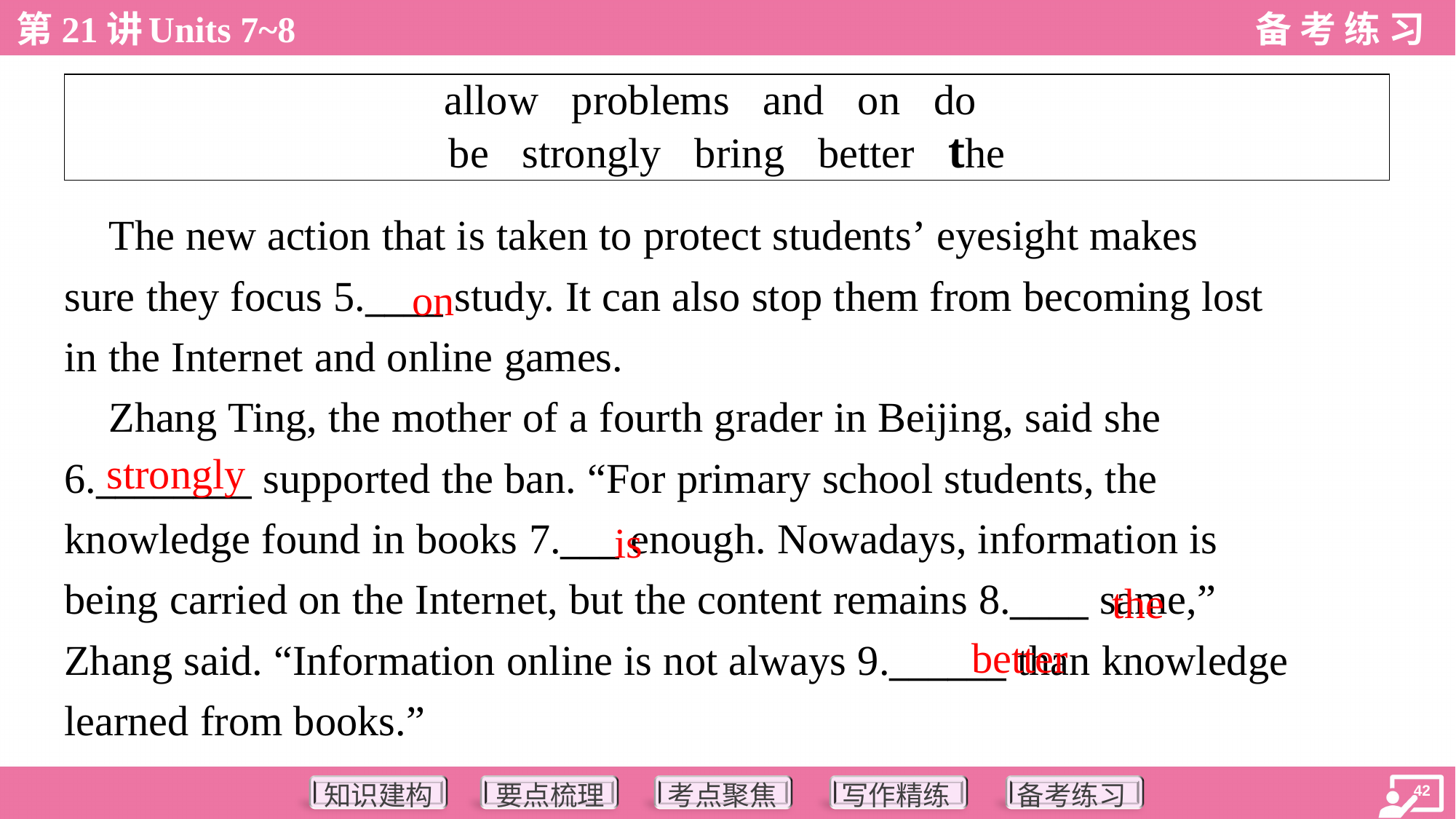

| allow problems and on do be strongly bring better the |
| --- |
    The new action that is taken to protect students’ eyesight makes
sure they focus 5.____ study. It can also stop them from becoming lost
in the Internet and online games.
    Zhang Ting, the mother of a fourth grader in Beijing, said she
6.________ supported the ban. “For primary school students, the
knowledge found in books 7.___ enough. Nowadays, information is
being carried on the Internet, but the content remains 8.____ same,”
Zhang said. “Information online is not always 9.______ than knowledge
learned from books.”
on

strongly
is
the
better